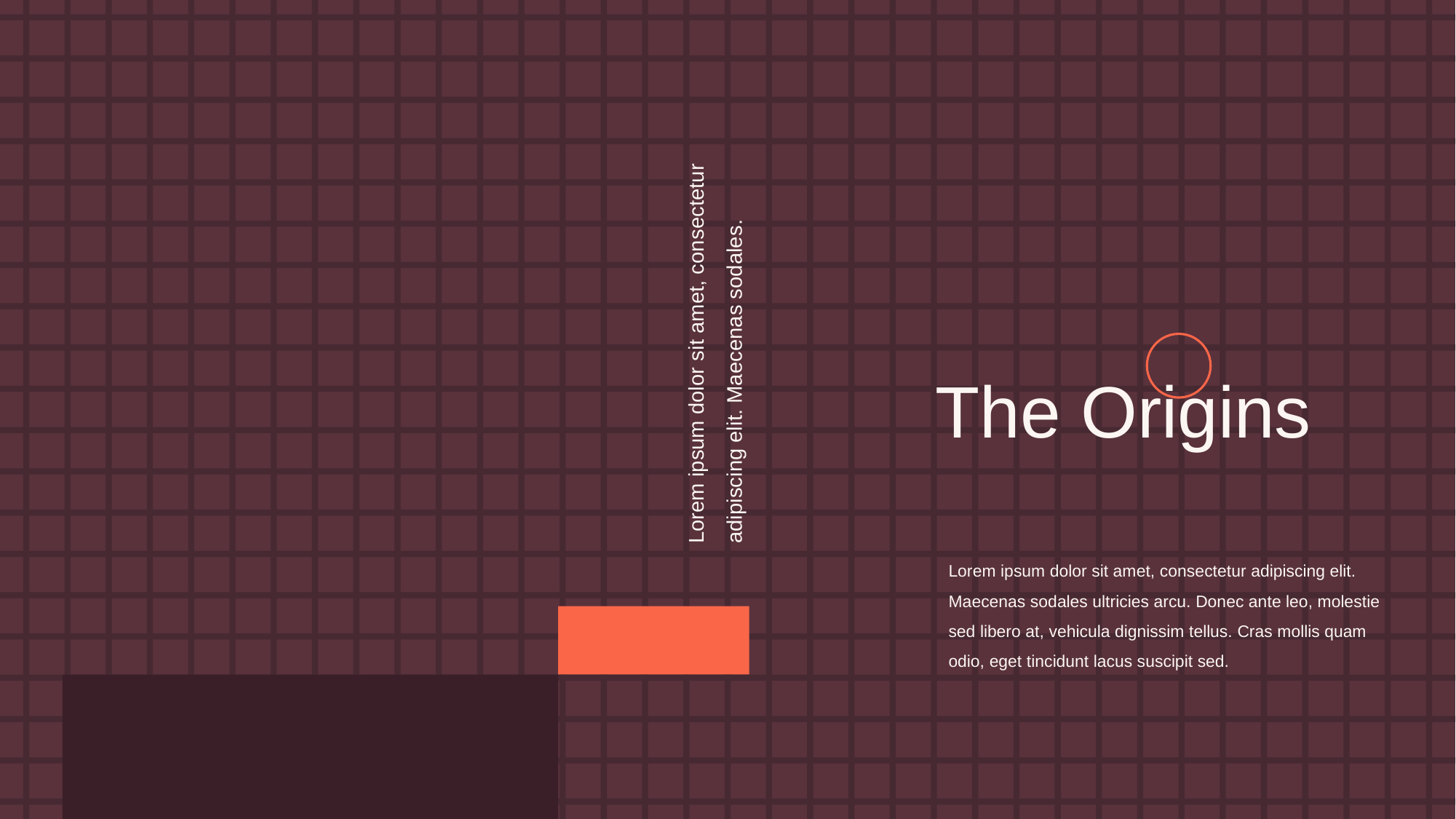

Lorem ipsum dolor sit amet, consectetur adipiscing elit. Maecenas sodales.

The Origins
Lorem ipsum dolor sit amet, consectetur adipiscing elit. Maecenas sodales ultricies arcu. Donec ante leo, molestie sed libero at, vehicula dignissim tellus. Cras mollis quam odio, eget tincidunt lacus suscipit sed.